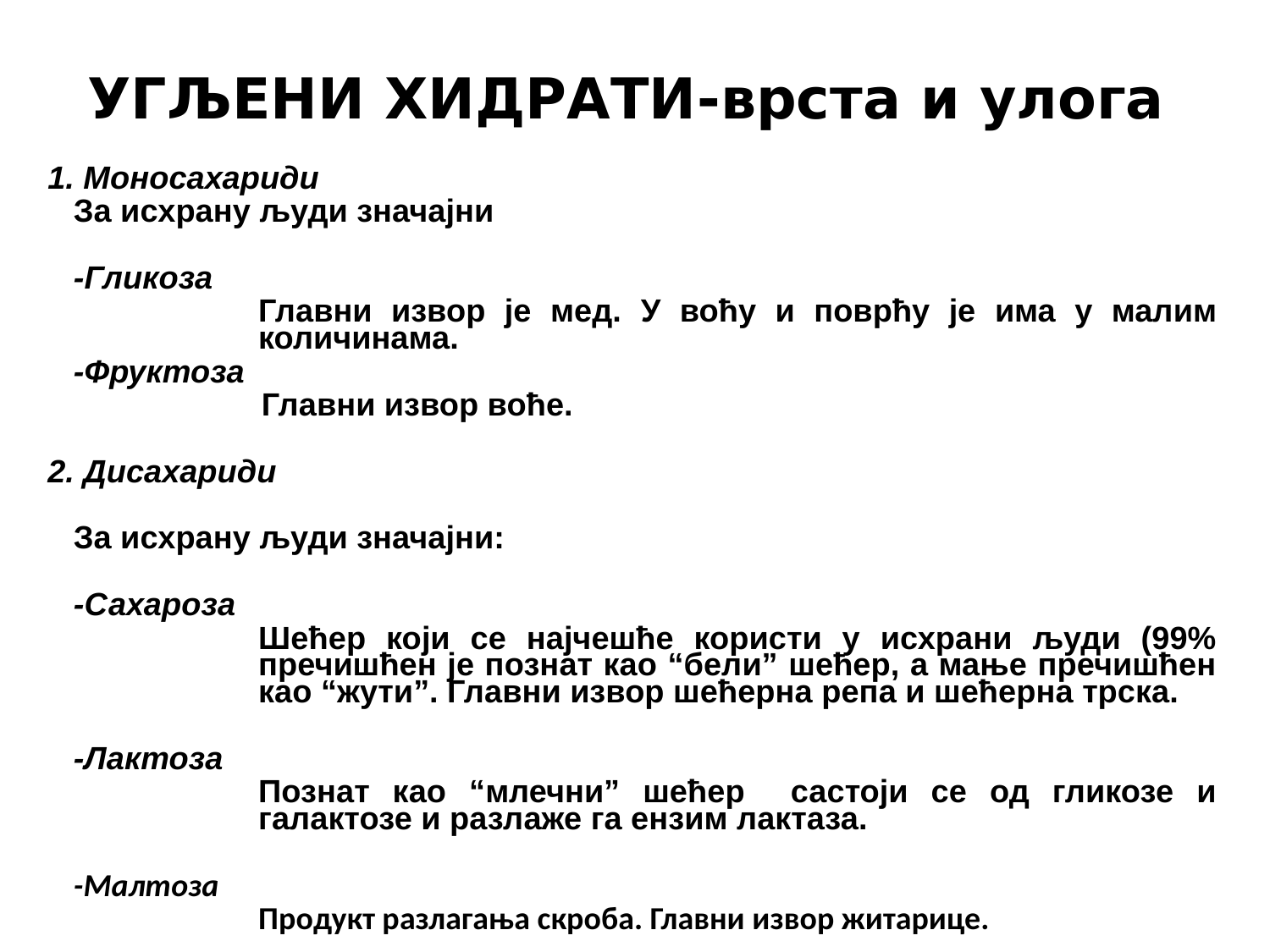

УГЉЕНИ ХИДРАТИ-врста и улога

1. Моносахариди
	За исхрану људи значајни

		-Гликоза
	Главни извор је мед. У воћу и поврћу је има у малим количинама.
		-Фруктоза
   Главни извор воће.

2. Дисахариди

	За исхрану људи значајни:

		-Сахароза
	Шећер који се најчешће користи у исхрани људи (99% пречишћен је познат као “бели” шећер, а мање пречишћен као “жути”. Главни извор шећерна репа и шећерна трска.

		-Лактоза
	Познат као “млечни” шећер  састоји се од гликозе и галактозе и разлаже га ензим лактаза.

		-Малтоза
	Продукт разлагања скроба. Главни извор житарице.